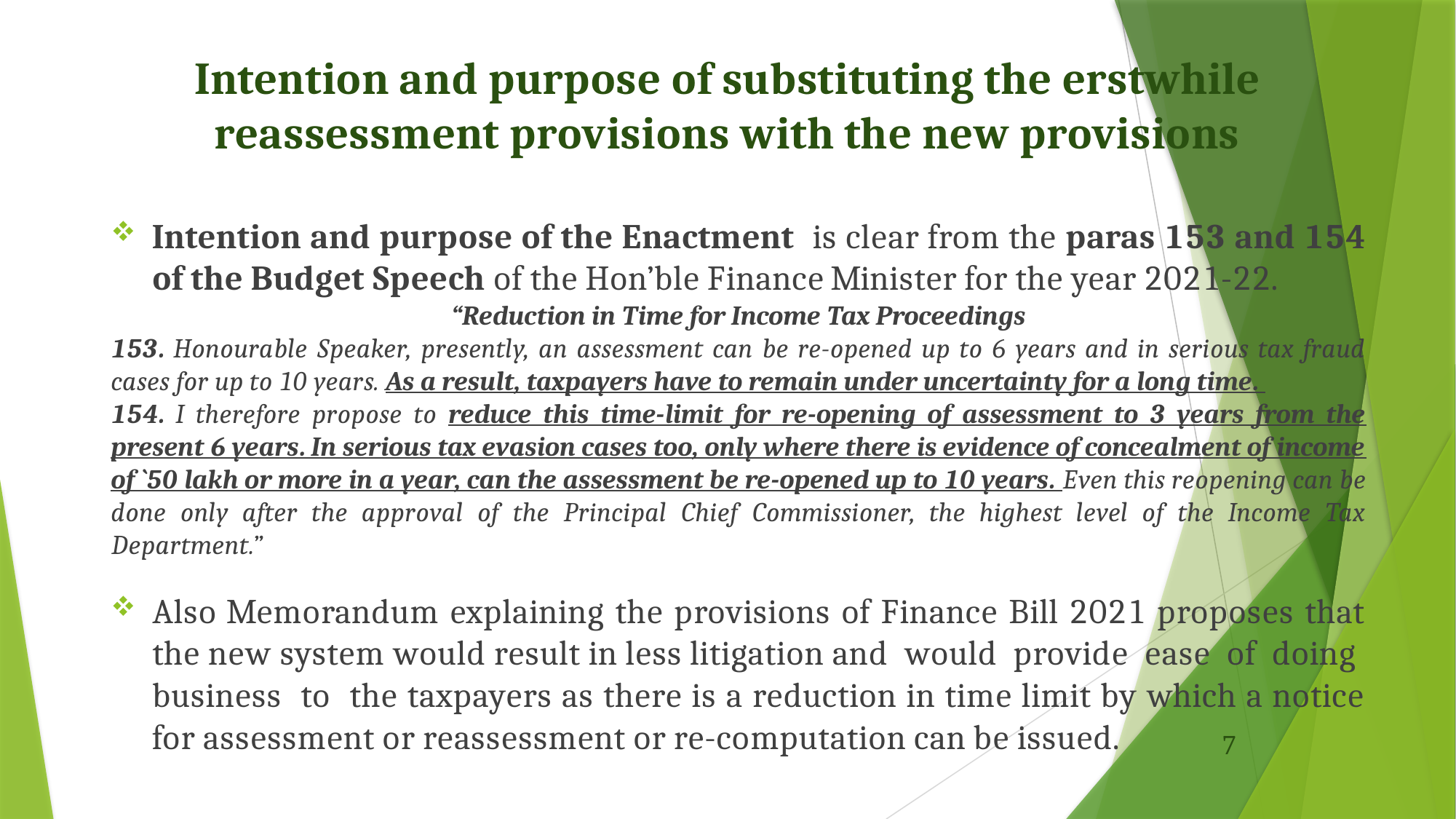

# Intention and purpose of substituting the erstwhile reassessment provisions with the new provisions
Intention and purpose of the Enactment  is clear from the paras 153 and 154 of the Budget Speech of the Hon’ble Finance Minister for the year 2021-22.
“Reduction in Time for Income Tax Proceedings
153. Honourable Speaker, presently, an assessment can be re-opened up to 6 years and in serious tax fraud cases for up to 10 years. As a result, taxpayers have to remain under uncertainty for a long time.
154. I therefore propose to reduce this time-limit for re-opening of assessment to 3 years from the present 6 years. In serious tax evasion cases too, only where there is evidence of concealment of income of `50 lakh or more in a year, can the assessment be re-opened up to 10 years. Even this reopening can be done only after the approval of the Principal Chief Commissioner, the highest level of the Income Tax Department.”

Also Memorandum explaining the provisions of Finance Bill 2021 proposes that the new system would result in less litigation and  would  provide  ease  of  doing  business  to  the taxpayers as there is a reduction in time limit by which a notice for assessment or reassessment or re-computation can be issued.
7